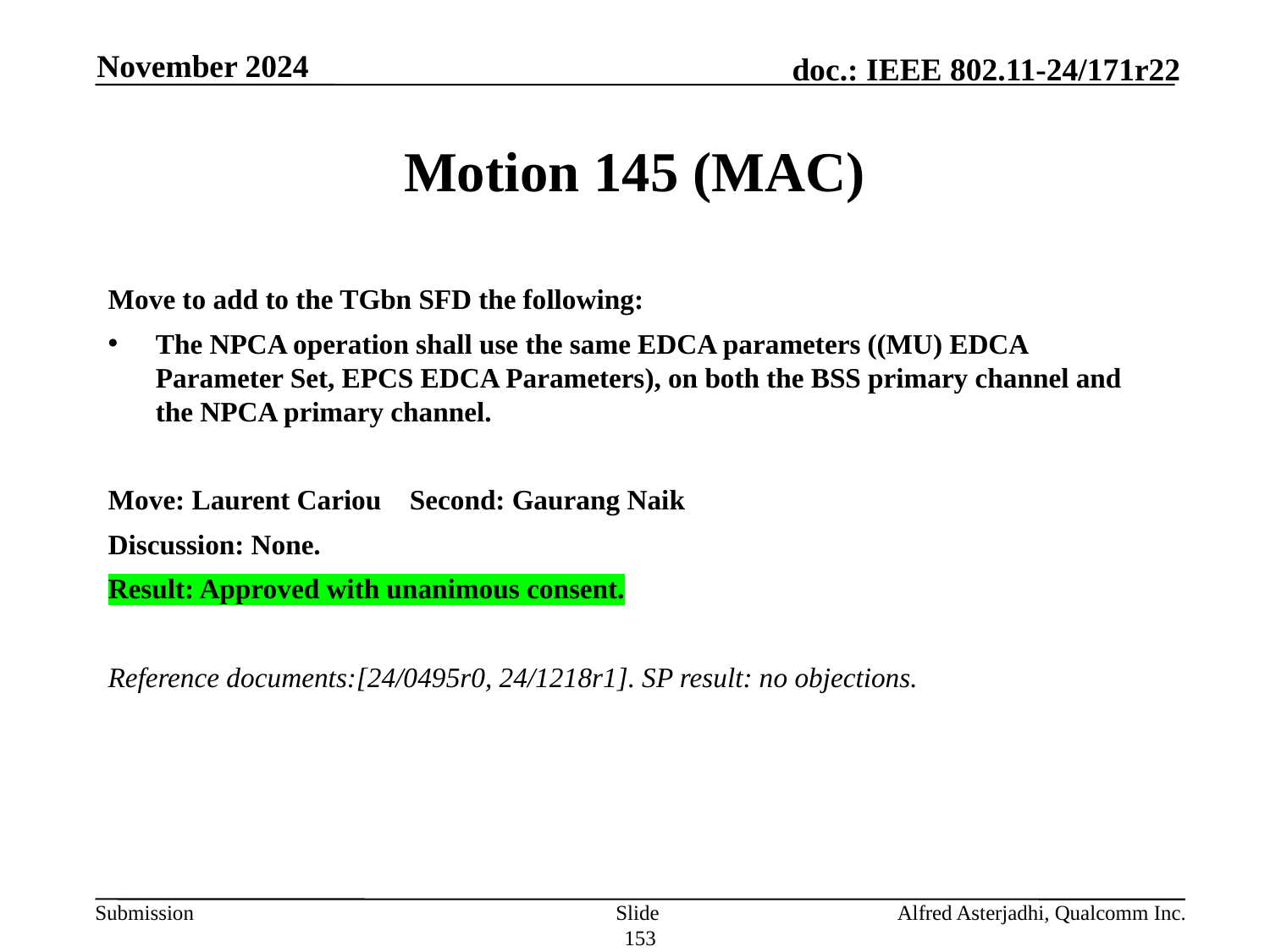

November 2024
# Motion 145 (MAC)
Move to add to the TGbn SFD the following:
The NPCA operation shall use the same EDCA parameters ((MU) EDCA Parameter Set, EPCS EDCA Parameters), on both the BSS primary channel and the NPCA primary channel.

Move: Laurent Cariou 	Second: Gaurang Naik
Discussion: None.
Result: Approved with unanimous consent.

Reference documents:[24/0495r0, 24/1218r1]. SP result: no objections.

Slide 153
Alfred Asterjadhi, Qualcomm Inc.